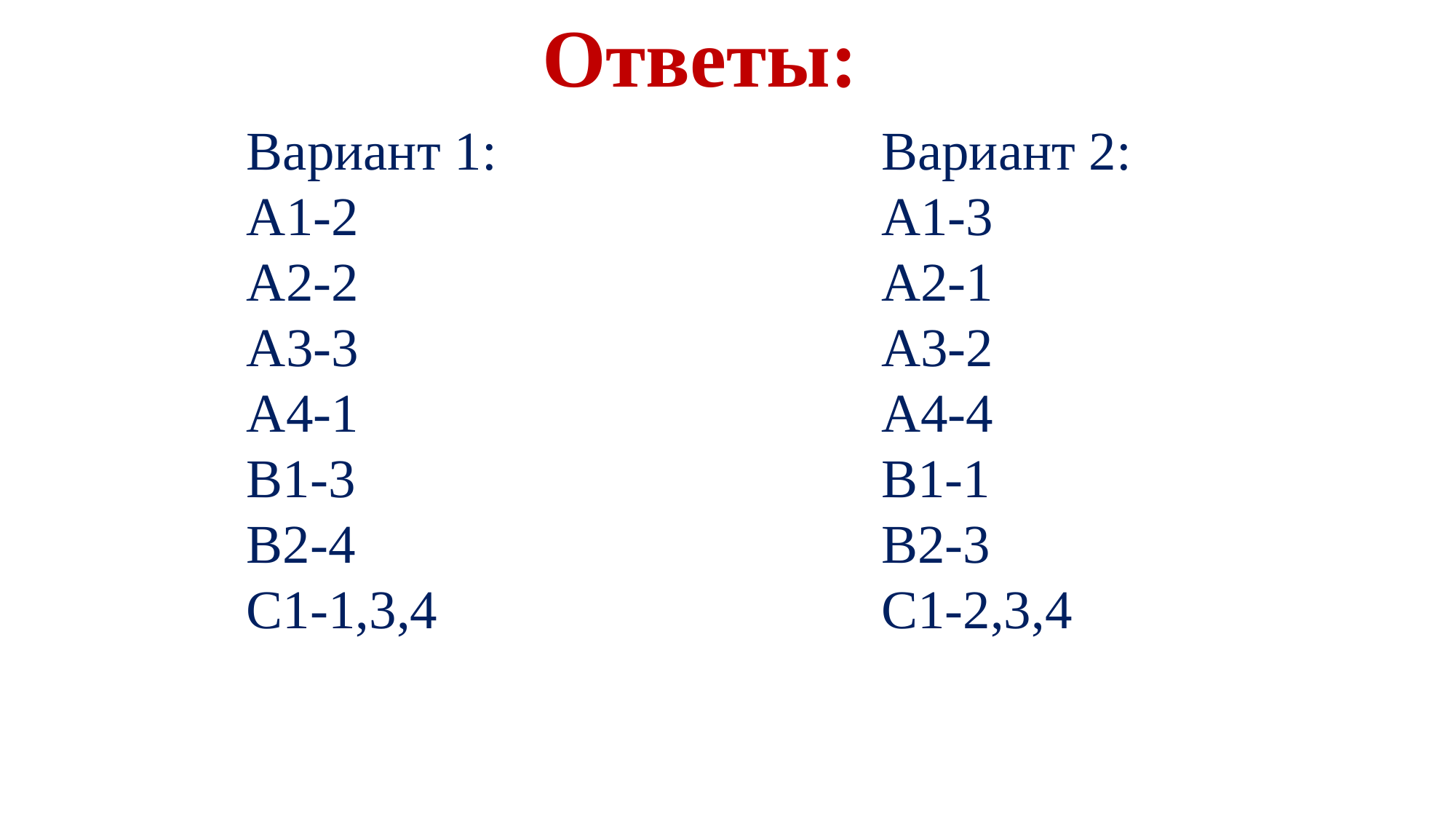

Ответы:
Вариант 1:
А1-2
А2-2
А3-3
А4-1
В1-3
В2-4
С1-1,3,4
Вариант 2:
А1-3
А2-1
А3-2
А4-4
В1-1
В2-3
С1-2,3,4